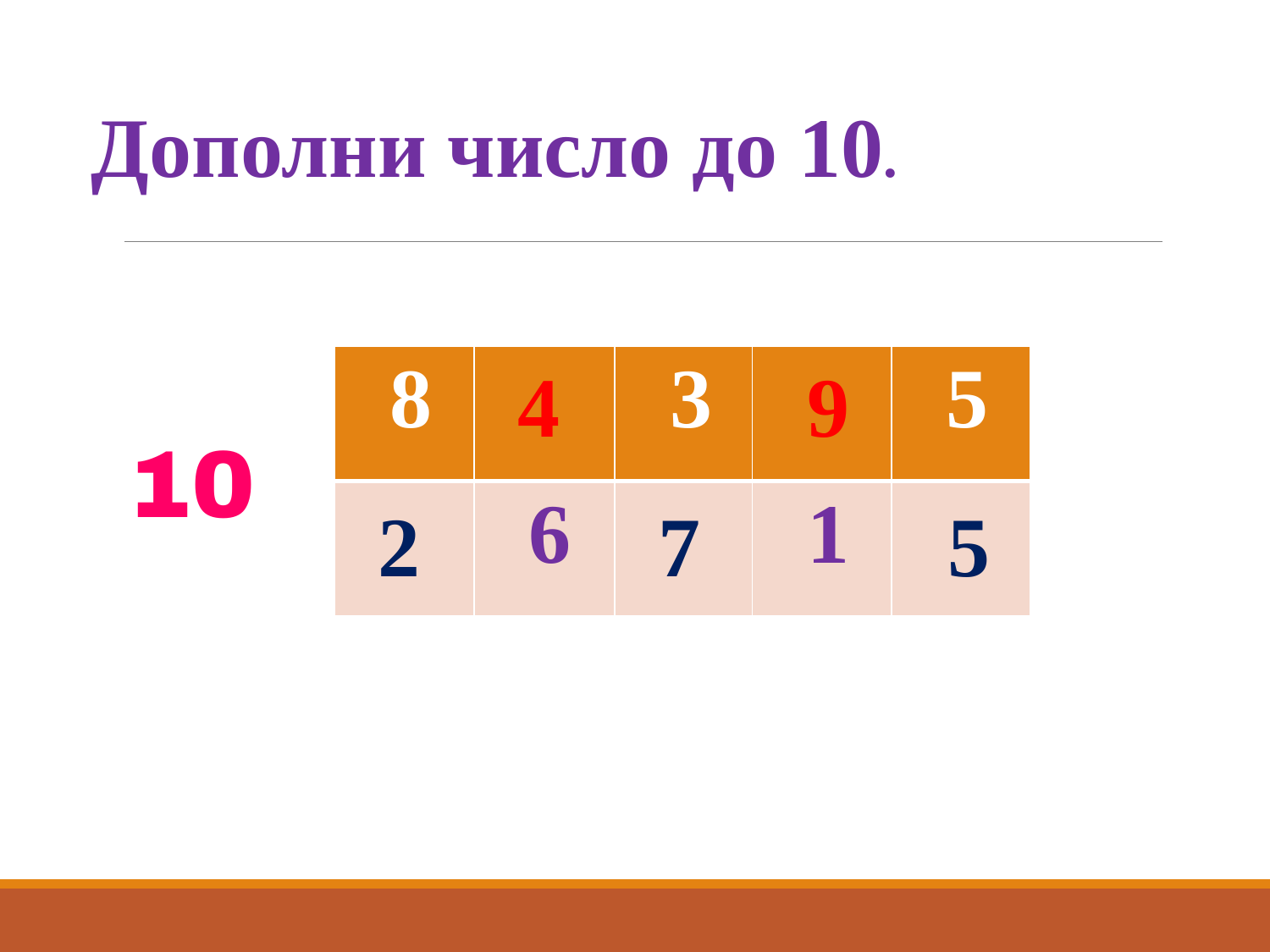

Дополни число до 10.
| 8 |  | 3 |  | 5 |
| --- | --- | --- | --- | --- |
|  | 6 |  | 1 |  |
4
9
10
2
7
5